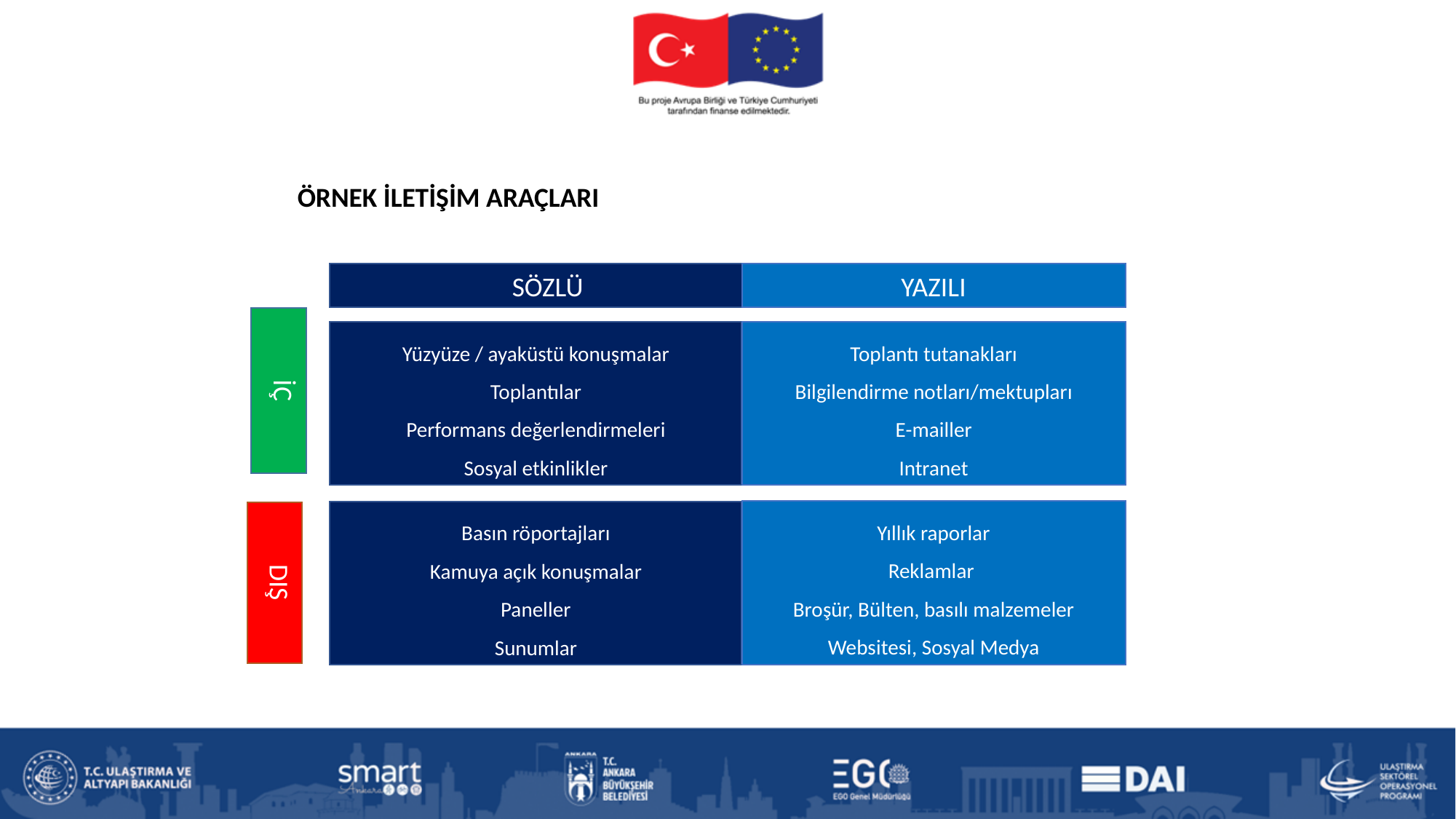

ÖRNEK İLETİŞİM ARAÇLARI

SÖZLÜ
YAZILI
İÇ
Yüzyüze / ayaküstü konuşmalar
Toplantılar
Performans değerlendirmeleri
Sosyal etkinlikler
Toplantı tutanakları
Bilgilendirme notları/mektupları
E-mailler
Intranet
Yıllık raporlar
Reklamlar
Broşür, Bülten, basılı malzemeler
Websitesi, Sosyal Medya
Basın röportajları
Kamuya açık konuşmalar
Paneller
Sunumlar
DIŞ